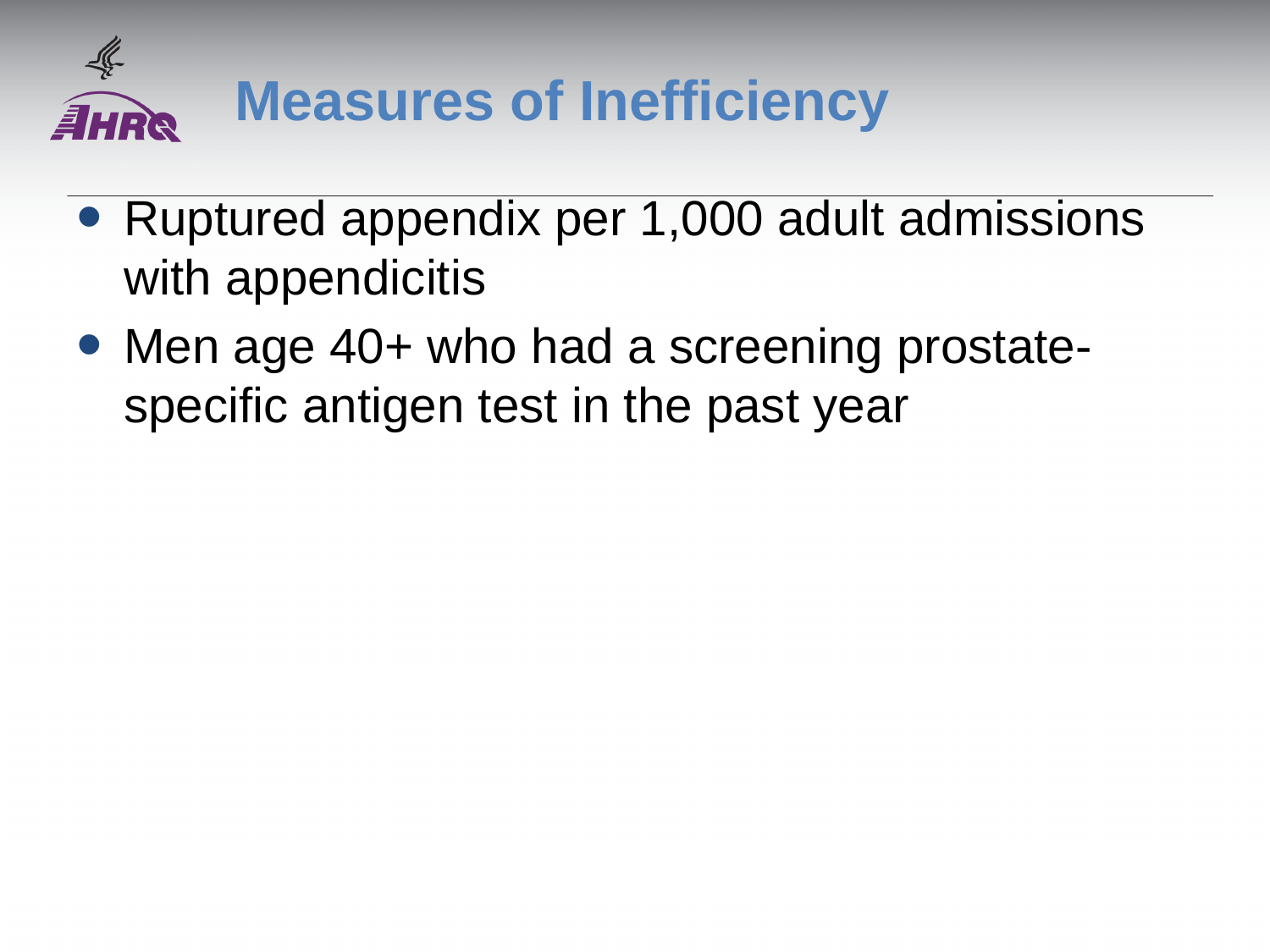

# Measures of Inefficiency
Ruptured appendix per 1,000 adult admissions with appendicitis
Men age 40+ who had a screening prostate-specific antigen test in the past year